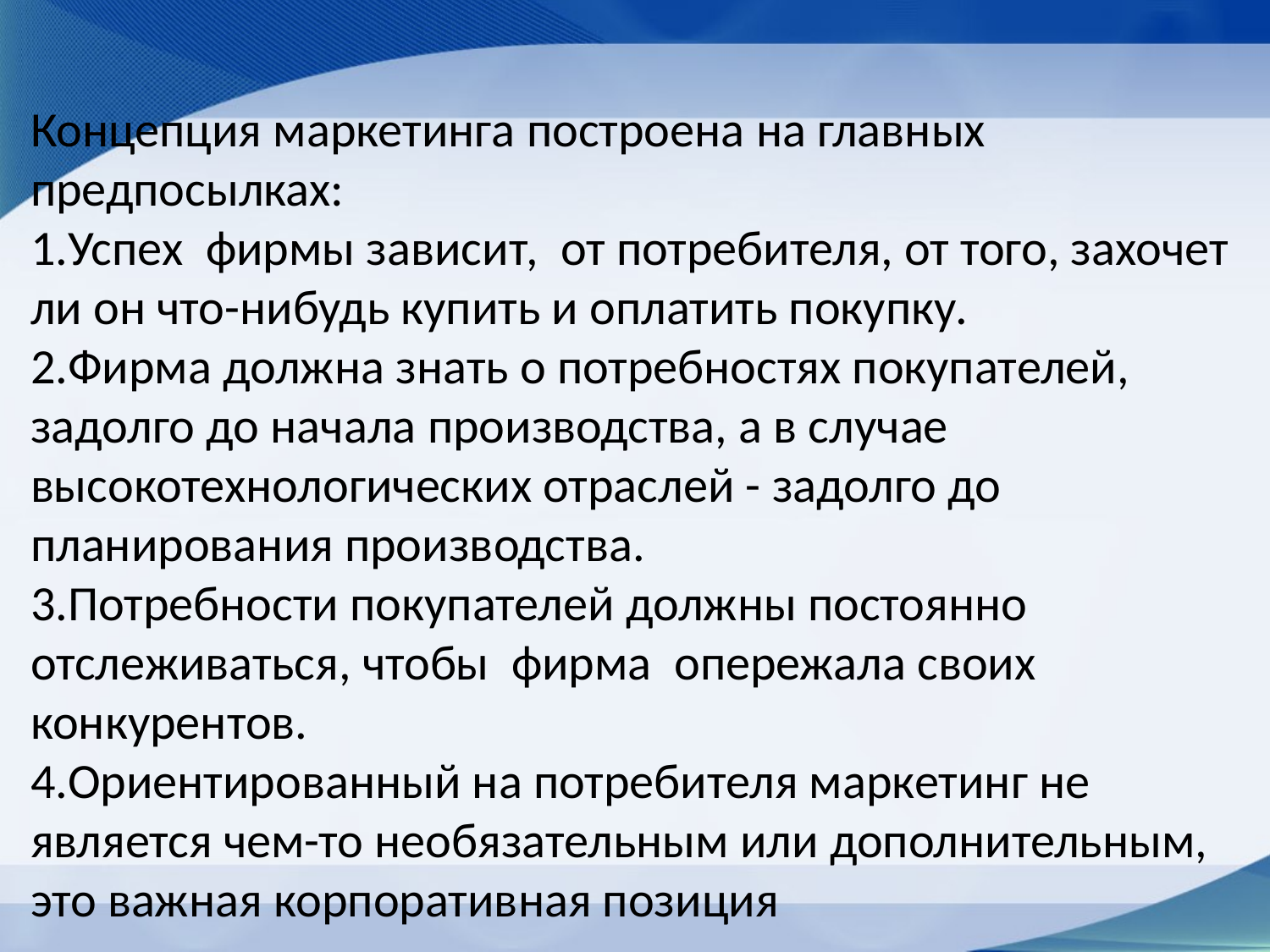

# Концепция маркетинга построена на главных предпосылках: 1.Успех  фирмы зависит,  от потребителя, от того, захочет ли он что-нибудь купить и оплатить покупку. 2.Фирма должна знать о потребностях покупателей, задолго до начала производства, а в случае высокотехнологических отраслей - задолго до планирования производства. 3.Потребности покупателей должны постоянно отслеживаться, чтобы  фирма  опережала своих конкурентов. 4.Ориентированный на потребителя маркетинг не является чем-то необязательным или дополнительным, это важная корпоративная позиция